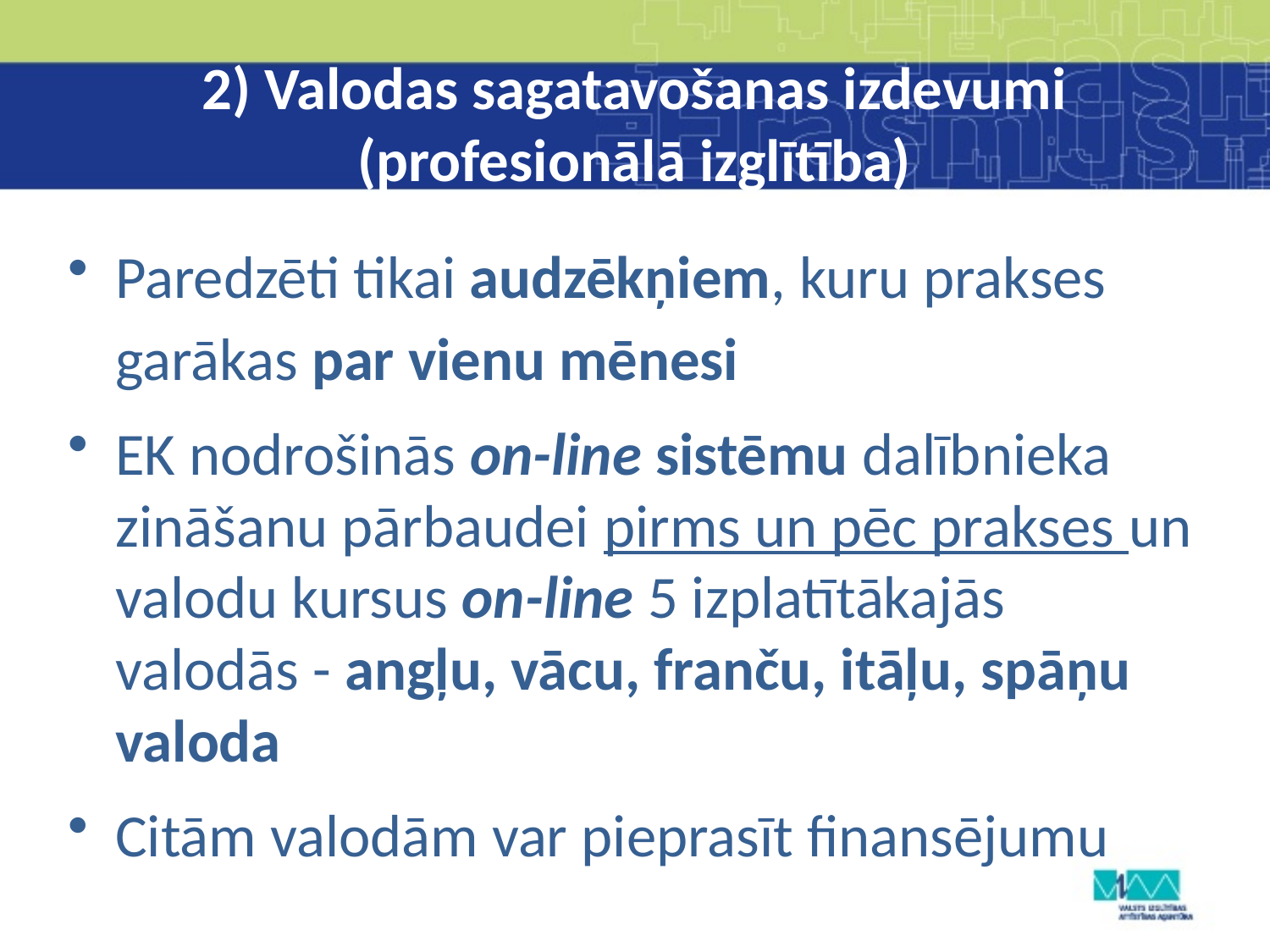

# 2) Valodas sagatavošanas izdevumi (profesionālā izglītība)
Paredzēti tikai audzēkņiem, kuru prakses garākas par vienu mēnesi
EK nodrošinās on-line sistēmu dalībnieka zināšanu pārbaudei pirms un pēc prakses un valodu kursus on-line 5 izplatītākajās valodās - angļu, vācu, franču, itāļu, spāņu valoda
Citām valodām var pieprasīt finansējumu